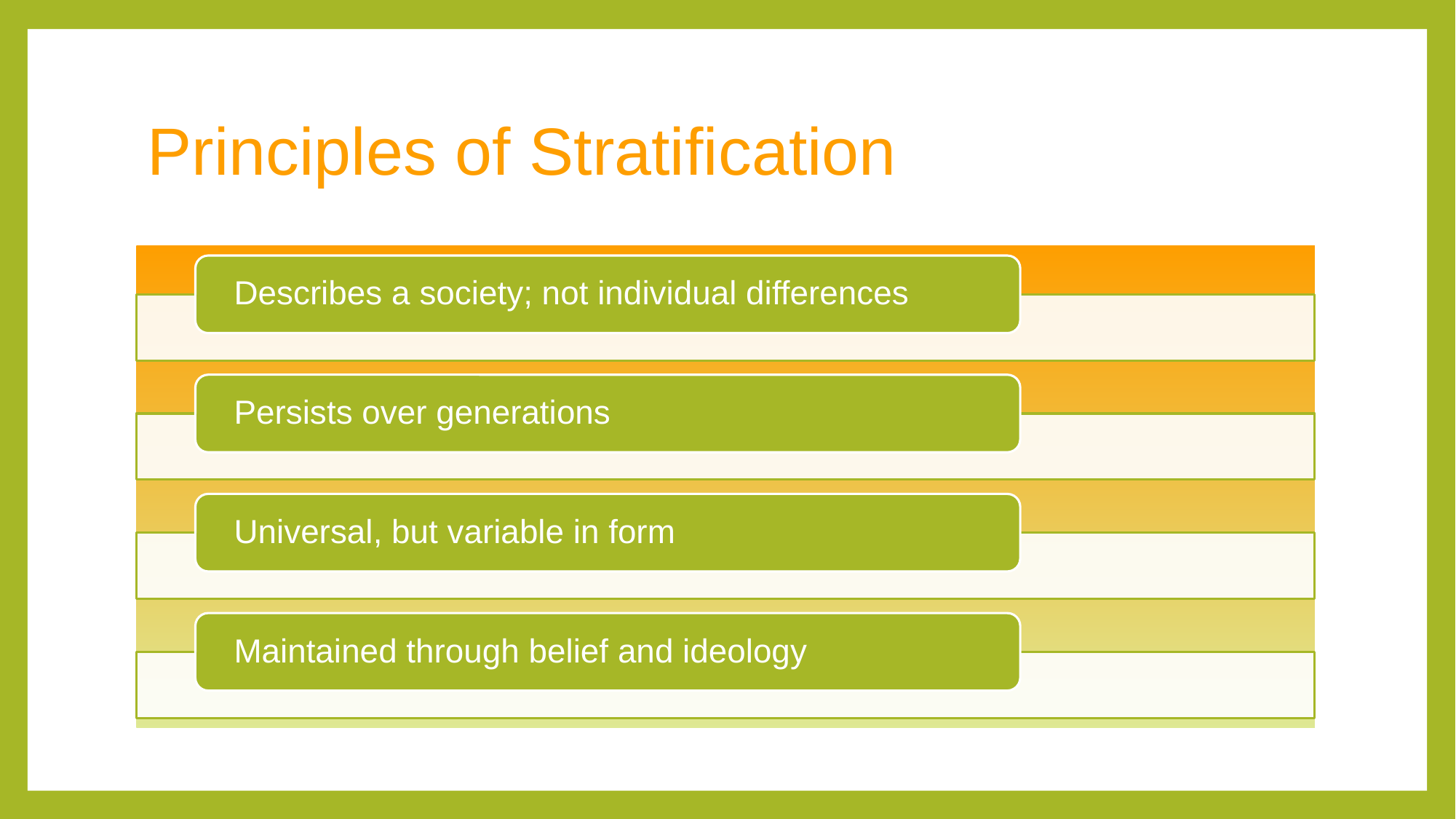

# Principles of Stratification
Describes a society; not individual differences
Persists over generations
Universal, but variable in form
Maintained through belief and ideology